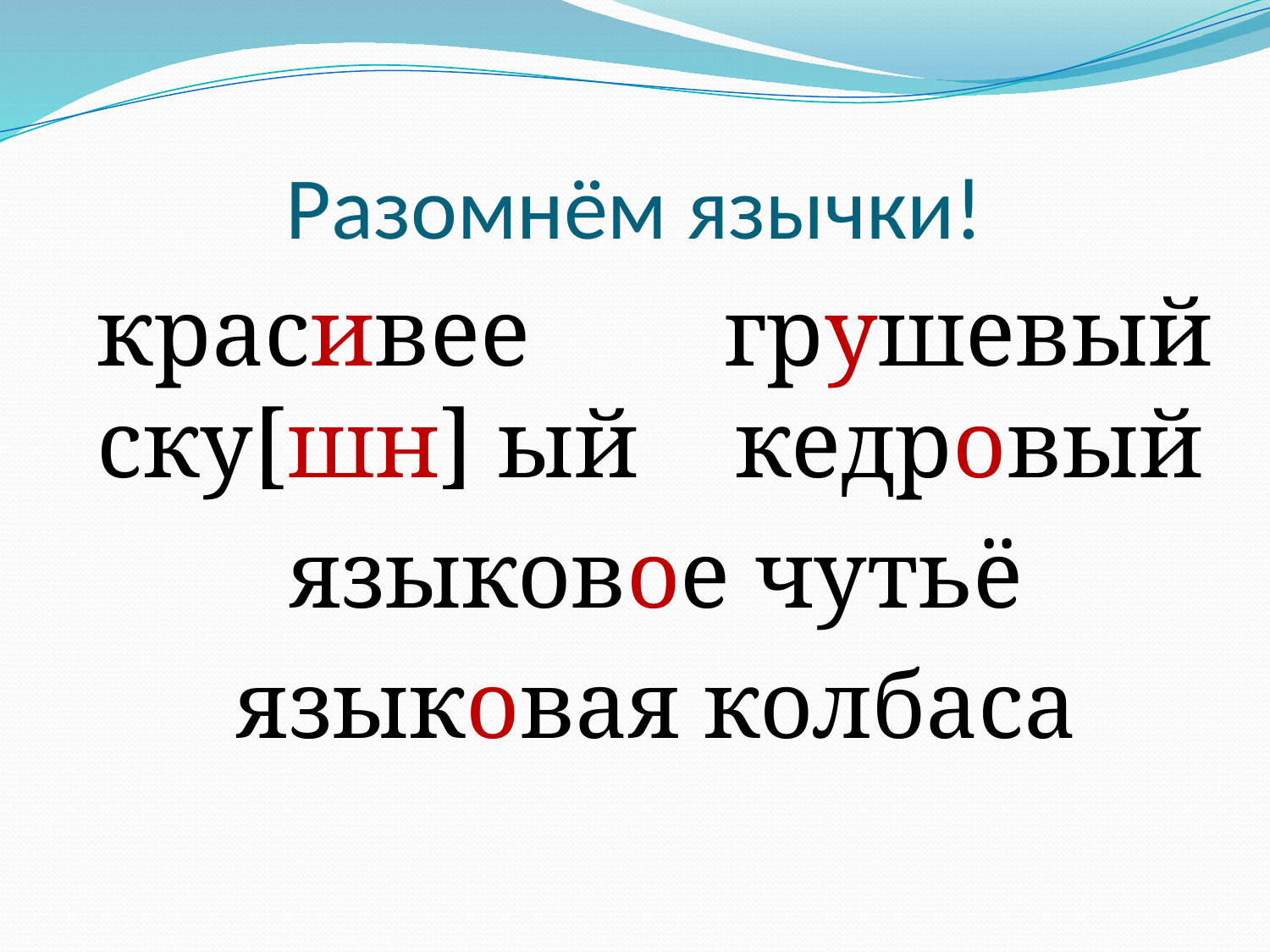

# Разомнём язычки!
красивее        грушевый ску[шн] ый    кедровый
языковое чутьё
языковая колбаса